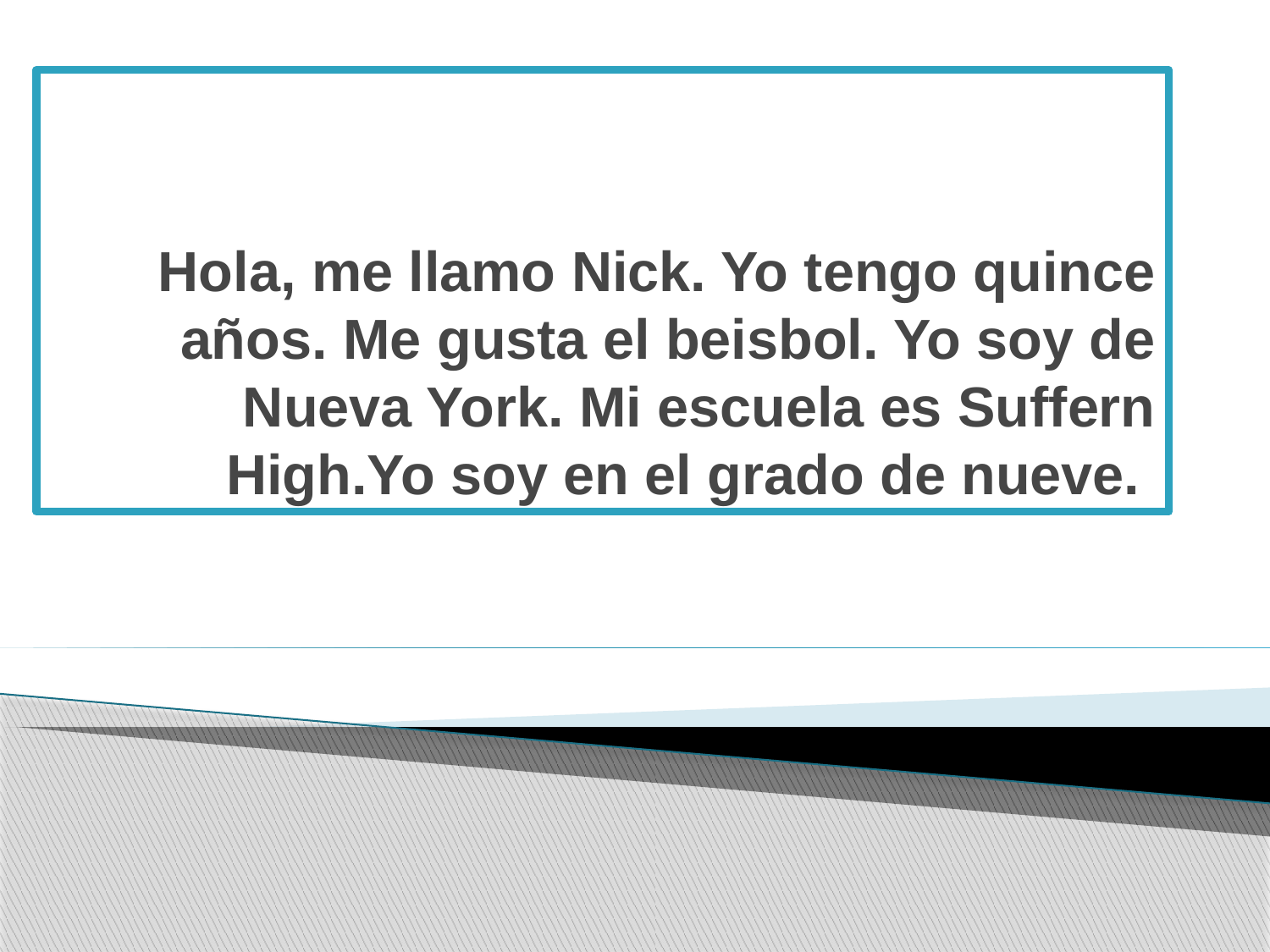

# Hola, me llamo Nick. Yo tengo quince años. Me gusta el beisbol. Yo soy de Nueva York. Mi escuela es Suffern High.Yo soy en el grado de nueve.